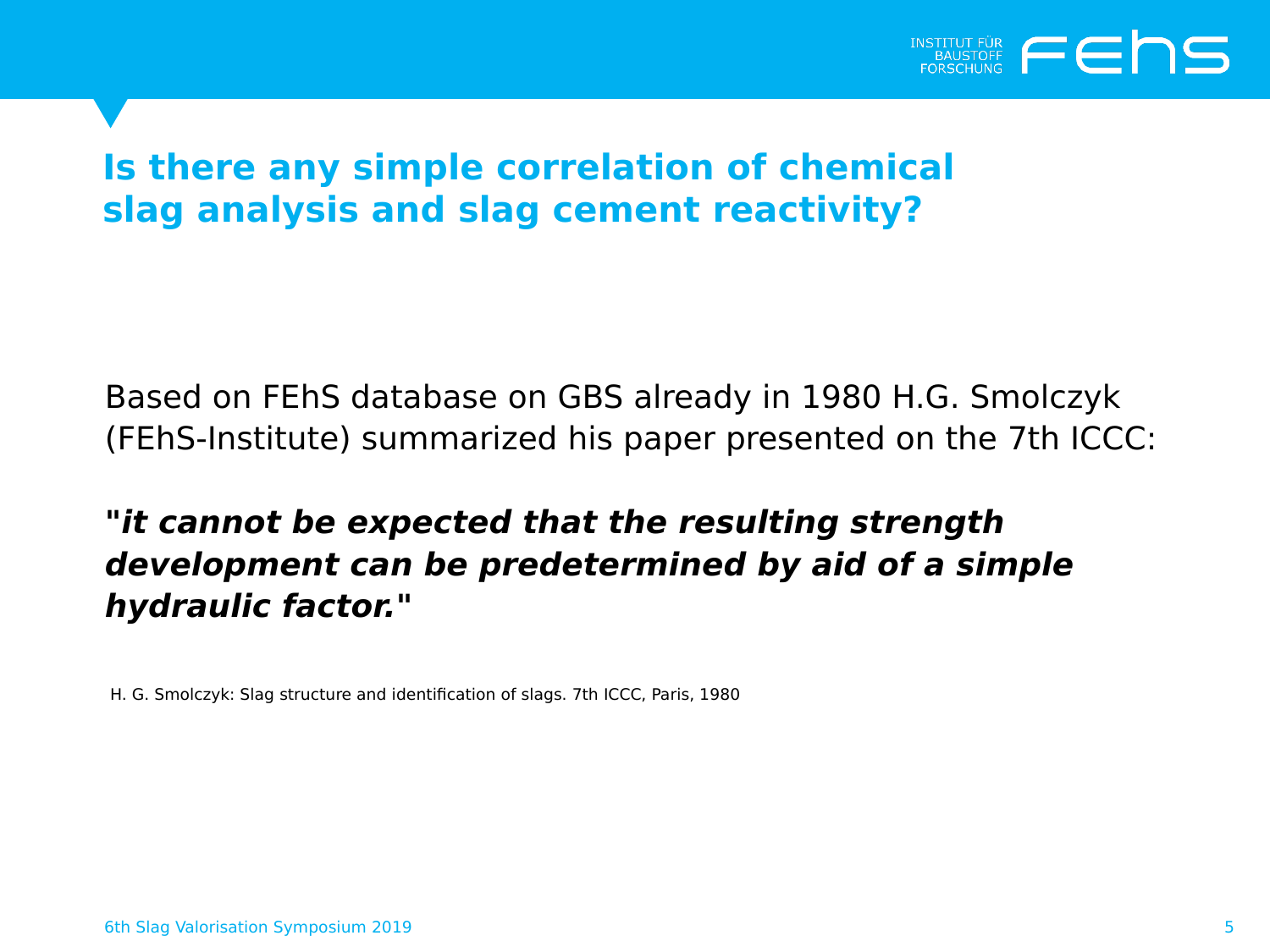

Is there any simple correlation of chemical
slag analysis and slag cement reactivity?

Based on FEhS database on GBS already in 1980 H.G. Smolczyk (FEhS-Institute) summarized his paper presented on the 7th ICCC:

"it cannot be expected that the resulting strength development can be predetermined by aid of a simple hydraulic factor."
H. G. Smolczyk: Slag structure and identification of slags. 7th ICCC, Paris, 1980
6th Slag Valorisation Symposium 2019
5